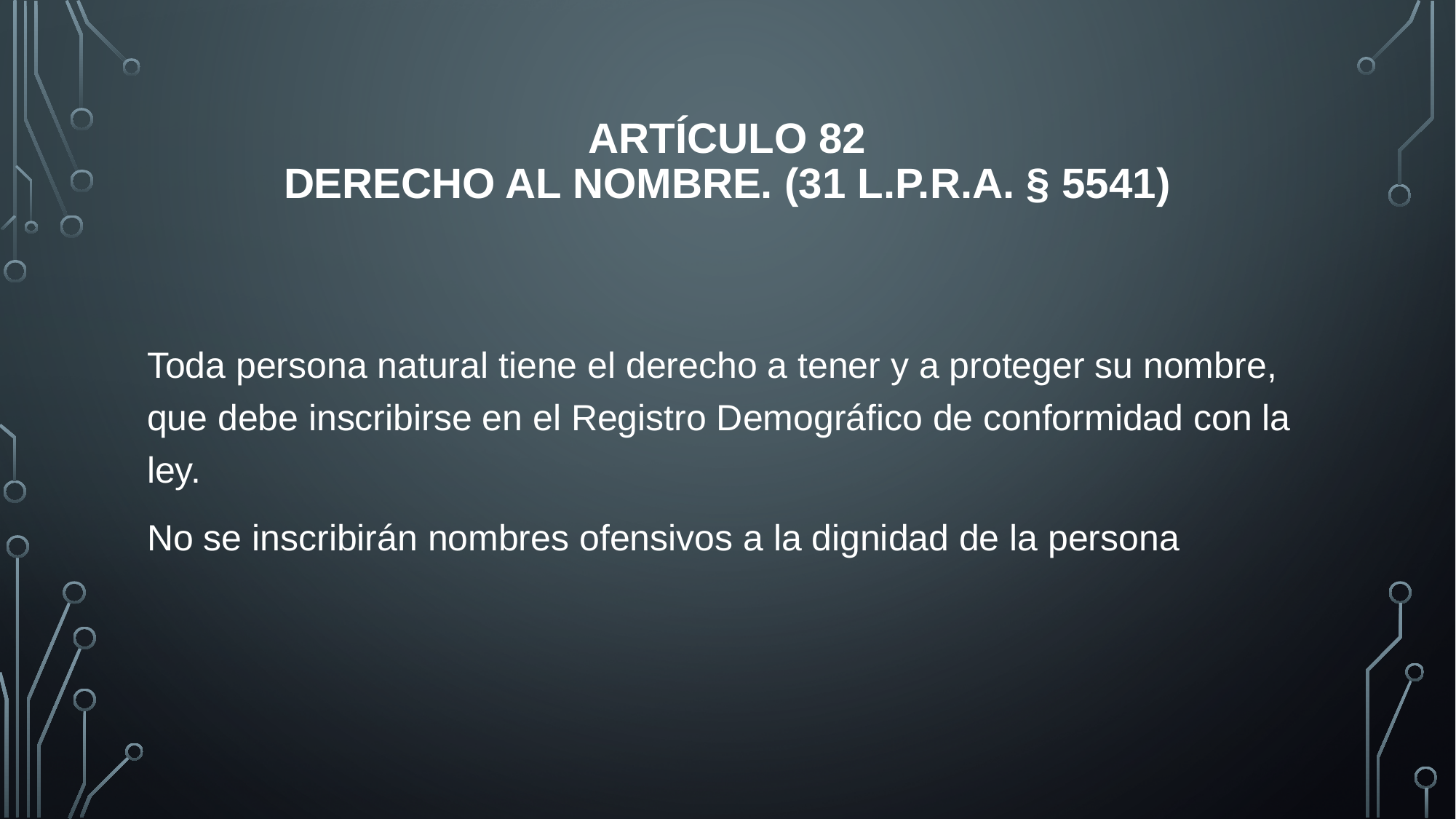

# Artículo 82 Derecho al nombre. (31 L.P.R.A. § 5541)

Toda persona natural tiene el derecho a tener y a proteger su nombre, que debe inscribirse en el Registro Demográfico de conformidad con la ley.
No se inscribirán nombres ofensivos a la dignidad de la persona